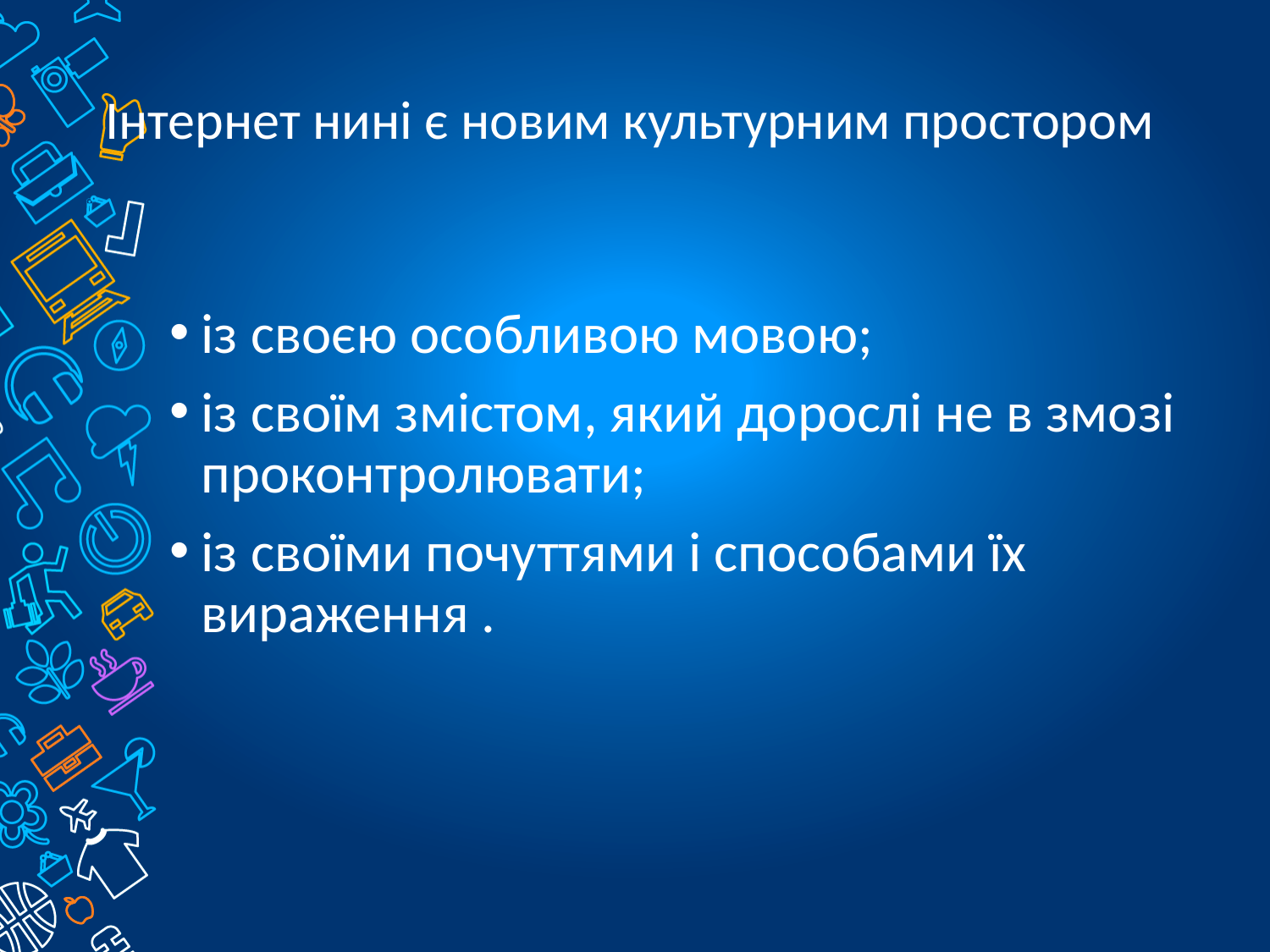

# Інтернет нині є новим культурним простором
із своєю особливою мовою;
із своїм змістом, який дорослі не в змозі проконтролювати;
із своїми почуттями і способами їх вираження .